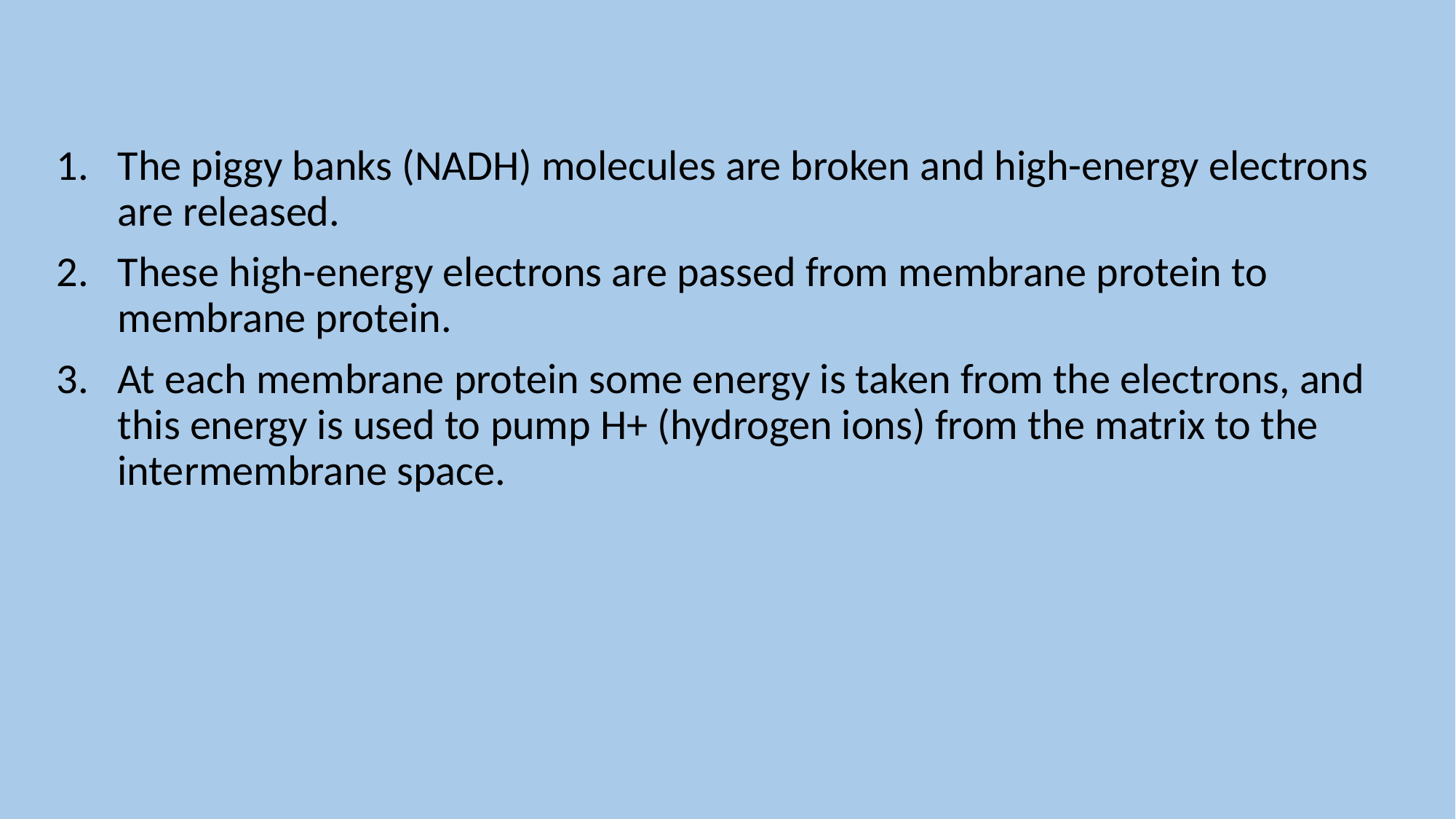

The piggy banks (NADH) molecules are broken and high-energy electrons are released.
These high-energy electrons are passed from membrane protein to membrane protein.
At each membrane protein some energy is taken from the electrons, and this energy is used to pump H+ (hydrogen ions) from the matrix to the intermembrane space.